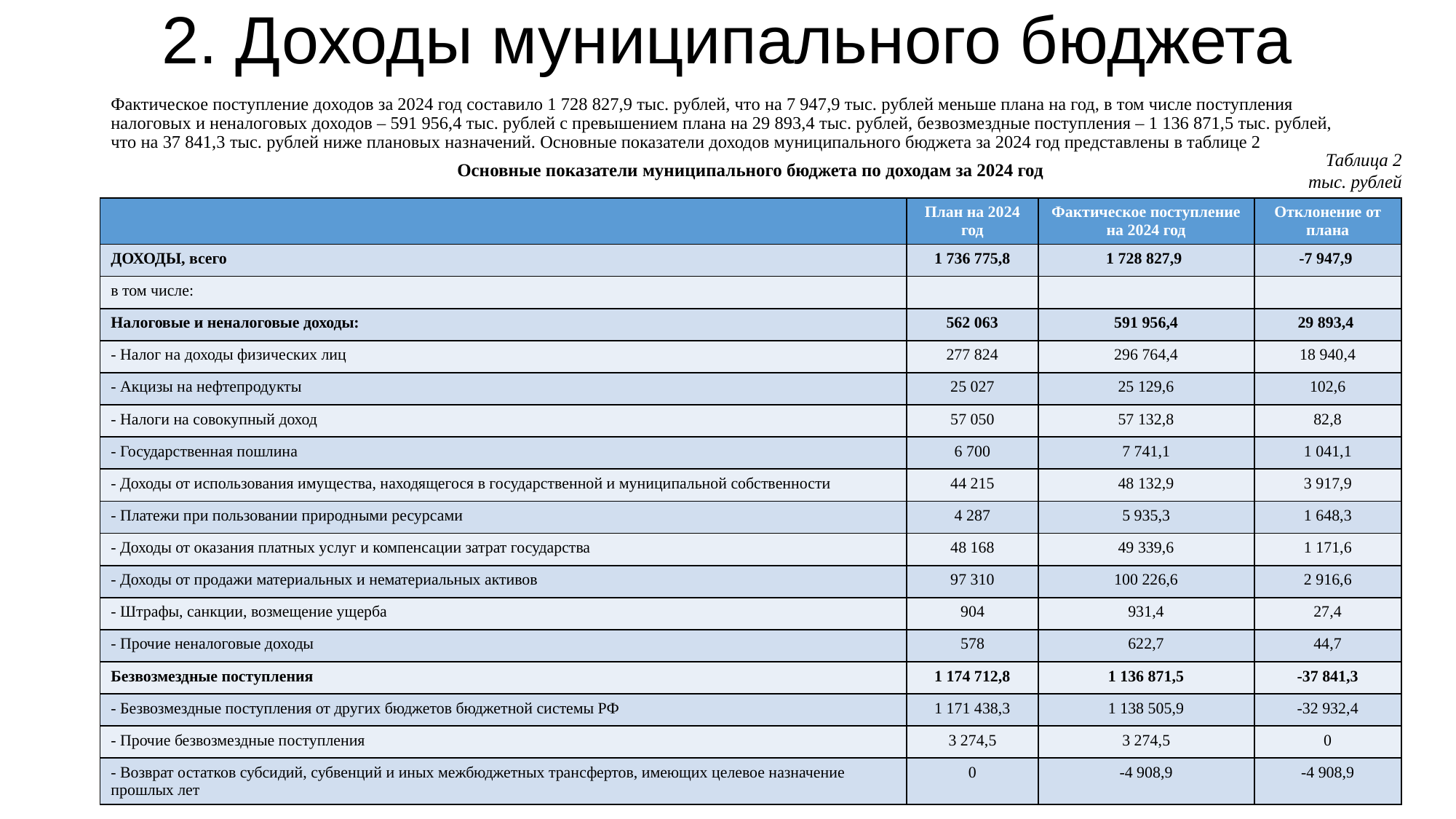

# 2. Доходы муниципального бюджета
Фактическое поступление доходов за 2024 год составило 1 728 827,9 тыс. рублей, что на 7 947,9 тыс. рублей меньше плана на год, в том числе поступления налоговых и неналоговых доходов – 591 956,4 тыс. рублей с превышением плана на 29 893,4 тыс. рублей, безвозмездные поступления – 1 136 871,5 тыс. рублей, что на 37 841,3 тыс. рублей ниже плановых назначений. Основные показатели доходов муниципального бюджета за 2024 год представлены в таблице 2
Таблица 2
тыс. рублей
Основные показатели муниципального бюджета по доходам за 2024 год
|  | План на 2024 год | Фактическое поступление на 2024 год | Отклонение от плана |
| --- | --- | --- | --- |
| ДОХОДЫ, всего | 1 736 775,8 | 1 728 827,9 | -7 947,9 |
| в том числе: |  |  |  |
| Налоговые и неналоговые доходы: | 562 063 | 591 956,4 | 29 893,4 |
| - Налог на доходы физических лиц | 277 824 | 296 764,4 | 18 940,4 |
| - Акцизы на нефтепродукты | 25 027 | 25 129,6 | 102,6 |
| - Налоги на совокупный доход | 57 050 | 57 132,8 | 82,8 |
| - Государственная пошлина | 6 700 | 7 741,1 | 1 041,1 |
| - Доходы от использования имущества, находящегося в государственной и муниципальной собственности | 44 215 | 48 132,9 | 3 917,9 |
| - Платежи при пользовании природными ресурсами | 4 287 | 5 935,3 | 1 648,3 |
| - Доходы от оказания платных услуг и компенсации затрат государства | 48 168 | 49 339,6 | 1 171,6 |
| - Доходы от продажи материальных и нематериальных активов | 97 310 | 100 226,6 | 2 916,6 |
| - Штрафы, санкции, возмещение ущерба | 904 | 931,4 | 27,4 |
| - Прочие неналоговые доходы | 578 | 622,7 | 44,7 |
| Безвозмездные поступления | 1 174 712,8 | 1 136 871,5 | -37 841,3 |
| - Безвозмездные поступления от других бюджетов бюджетной системы РФ | 1 171 438,3 | 1 138 505,9 | -32 932,4 |
| - Прочие безвозмездные поступления | 3 274,5 | 3 274,5 | 0 |
| - Возврат остатков субсидий, субвенций и иных межбюджетных трансфертов, имеющих целевое назначение прошлых лет | 0 | -4 908,9 | -4 908,9 |